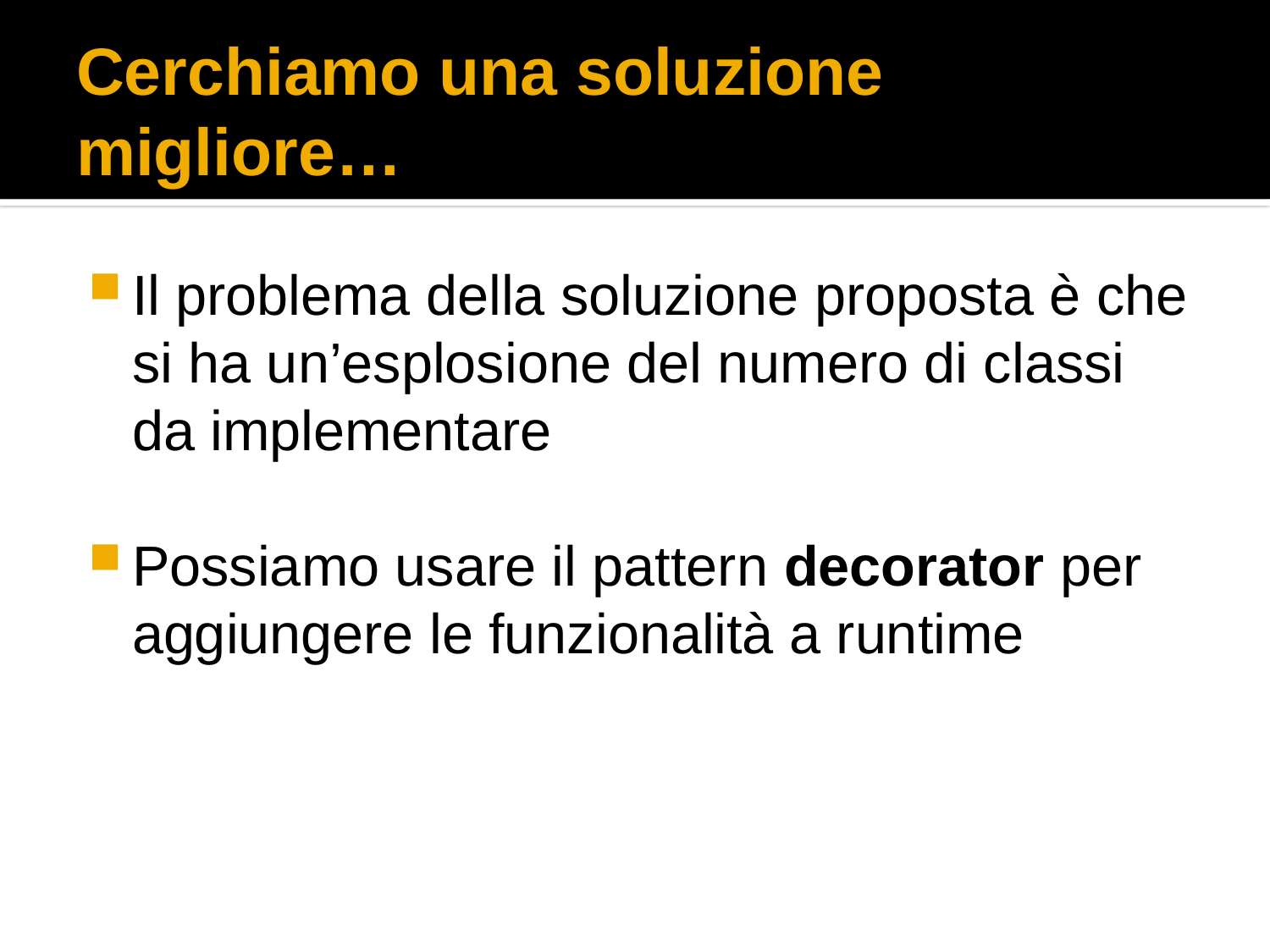

# Cerchiamo una soluzione migliore…
Il problema della soluzione proposta è che si ha un’esplosione del numero di classi da implementare

Possiamo usare il pattern decorator per aggiungere le funzionalità a runtime